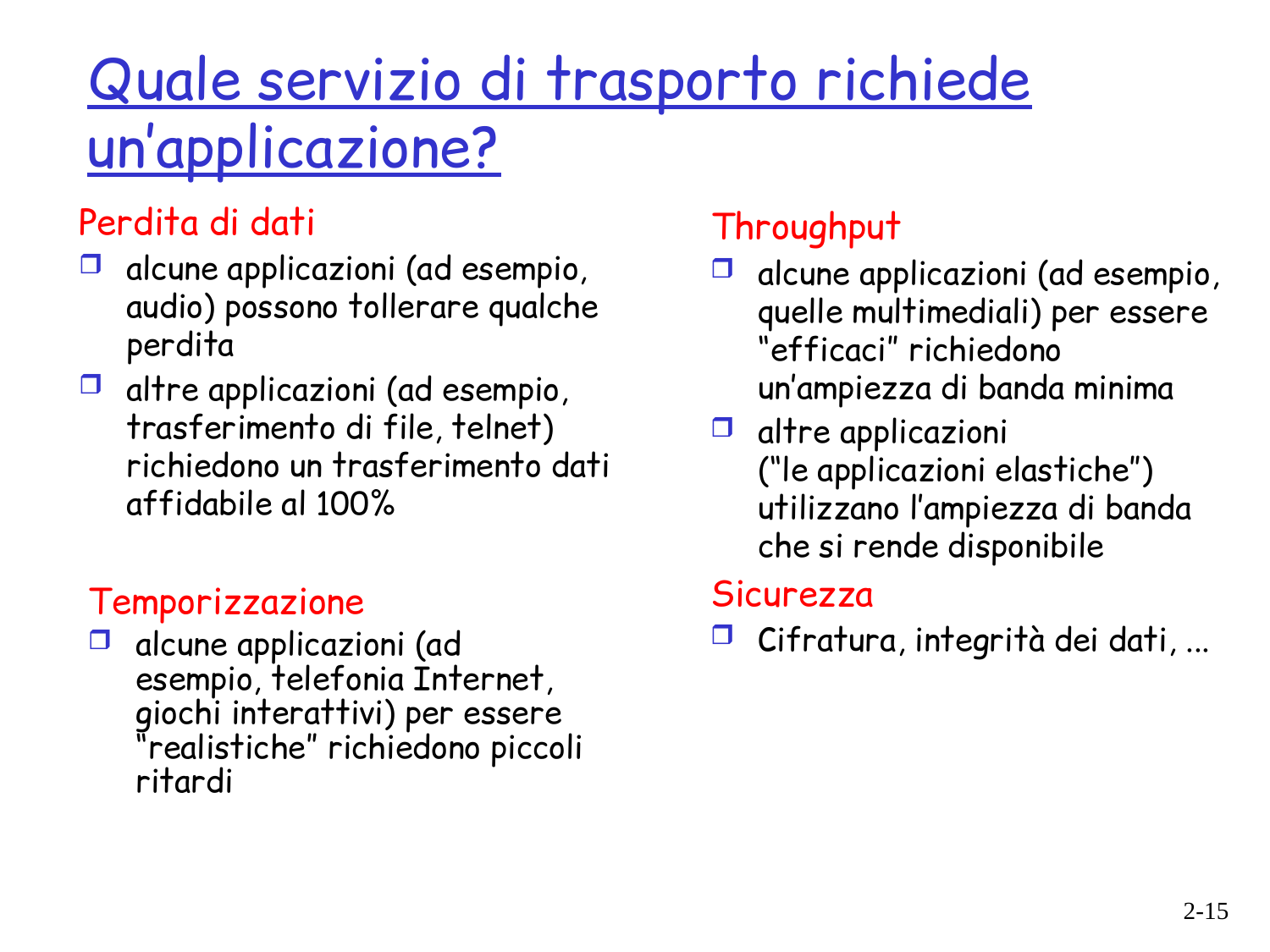

# Quale servizio di trasporto richiede un’applicazione?
Perdita di dati
alcune applicazioni (ad esempio, audio) possono tollerare qualche perdita
altre applicazioni (ad esempio, trasferimento di file, telnet) richiedono un trasferimento dati affidabile al 100%
Throughput
alcune applicazioni (ad esempio, quelle multimediali) per essere “efficaci” richiedono un’ampiezza di banda minima
altre applicazioni
(“le applicazioni elastiche”) utilizzano l’ampiezza di banda che si rende disponibile
Sicurezza
Cifratura, integrità dei dati, ...
Temporizzazione
alcune applicazioni (ad esempio, telefonia Internet, giochi interattivi) per essere “realistiche” richiedono piccoli ritardi
2-15